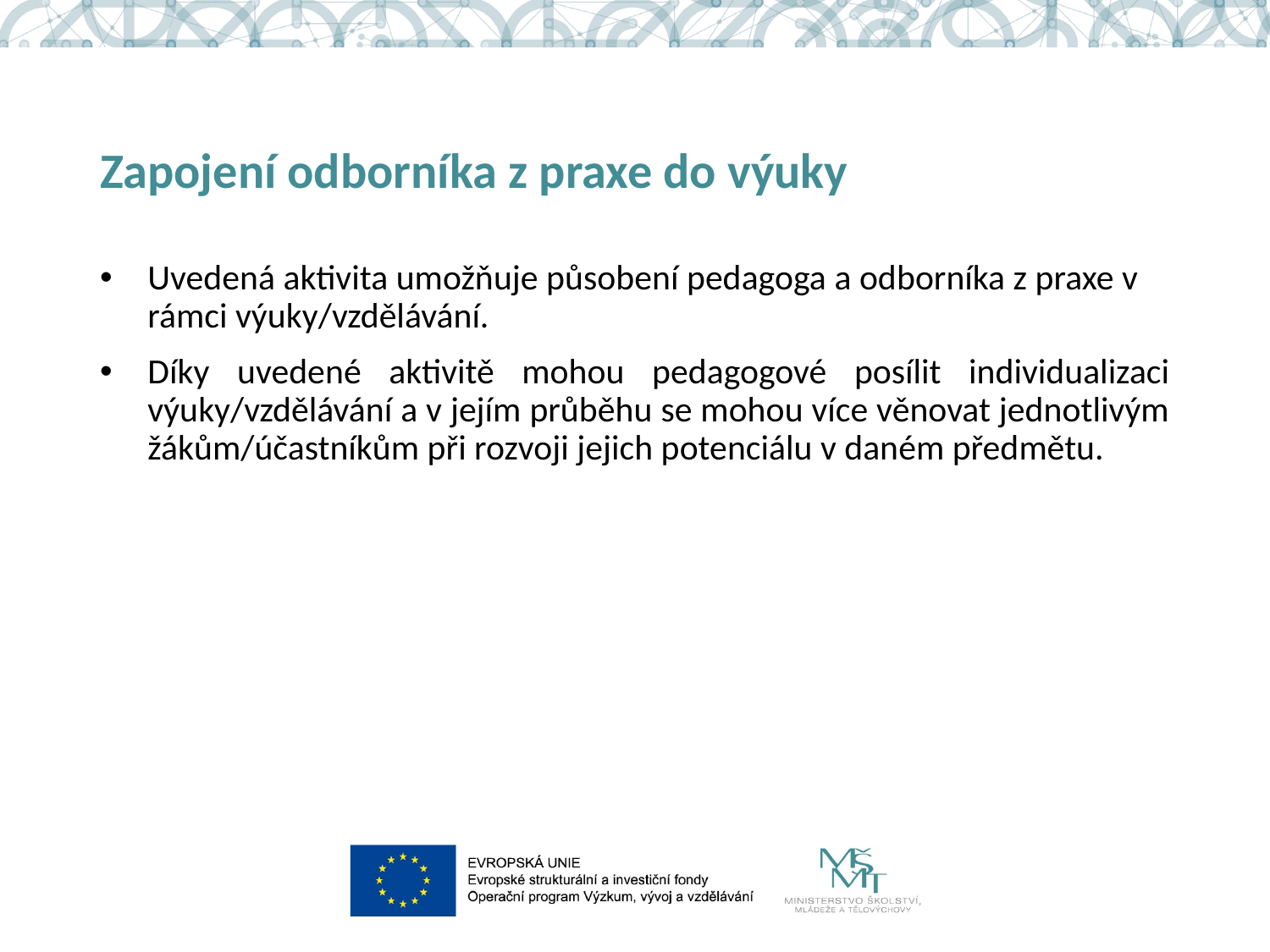

# Zapojení odborníka z praxe do výuky
Uvedená aktivita umožňuje působení pedagoga a odborníka z praxe v rámci výuky/vzdělávání.
Díky uvedené aktivitě mohou pedagogové posílit individualizaci výuky/vzdělávání a v jejím průběhu se mohou více věnovat jednotlivým žákům/účastníkům při rozvoji jejich potenciálu v daném předmětu.